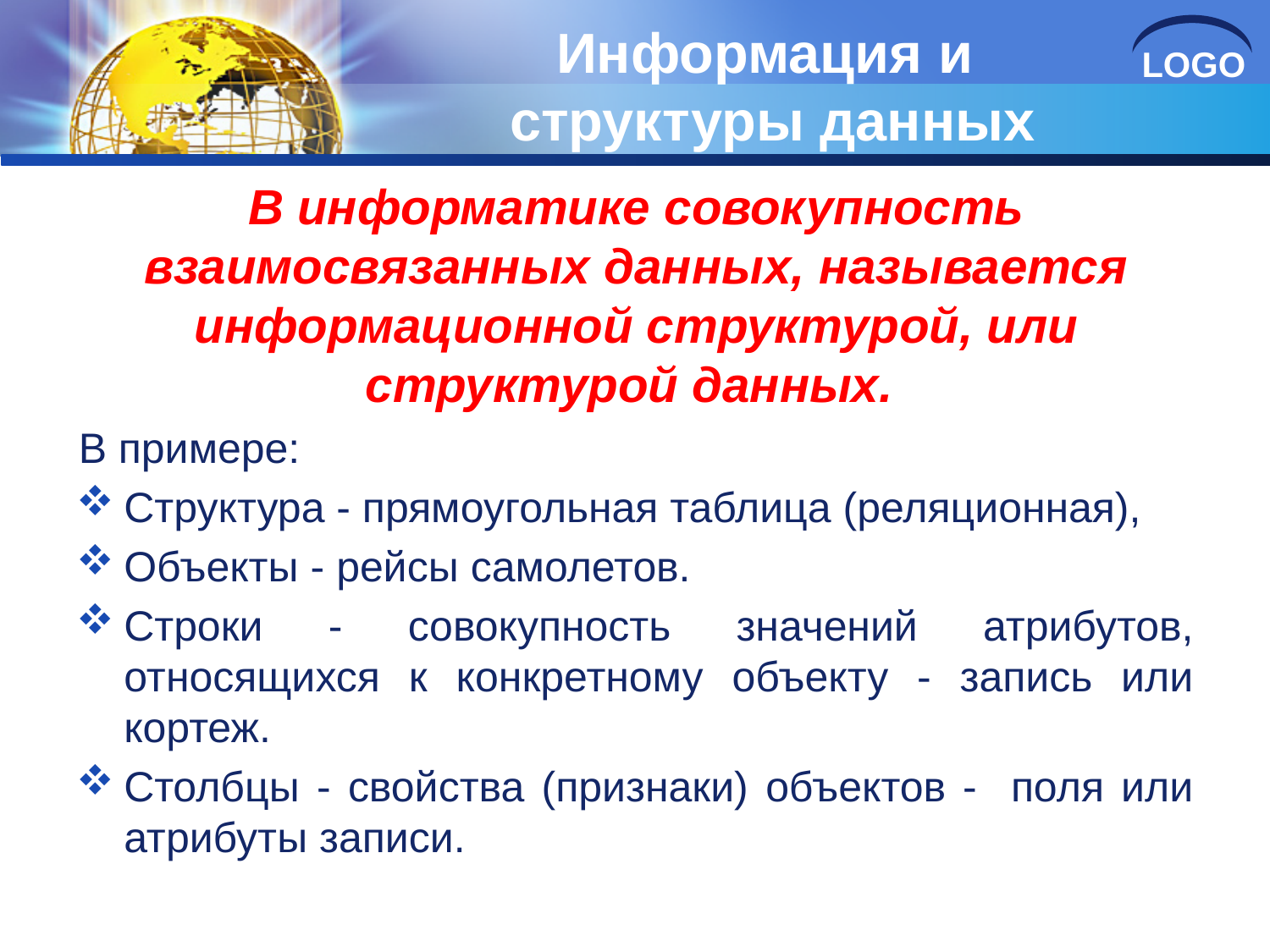

# Информация и структуры данных
В информатике совокупность взаимосвязанных данных, называется информационной структурой, или структурой данных.
В примере:
Структура - прямоугольная таблица (реляционная),
Объекты - рейсы самолетов.
Строки - совокупность значений атрибутов, относящихся к конкретному объекту - запись или кортеж.
Столбцы - свойства (признаки) объектов -  поля или атрибуты записи.